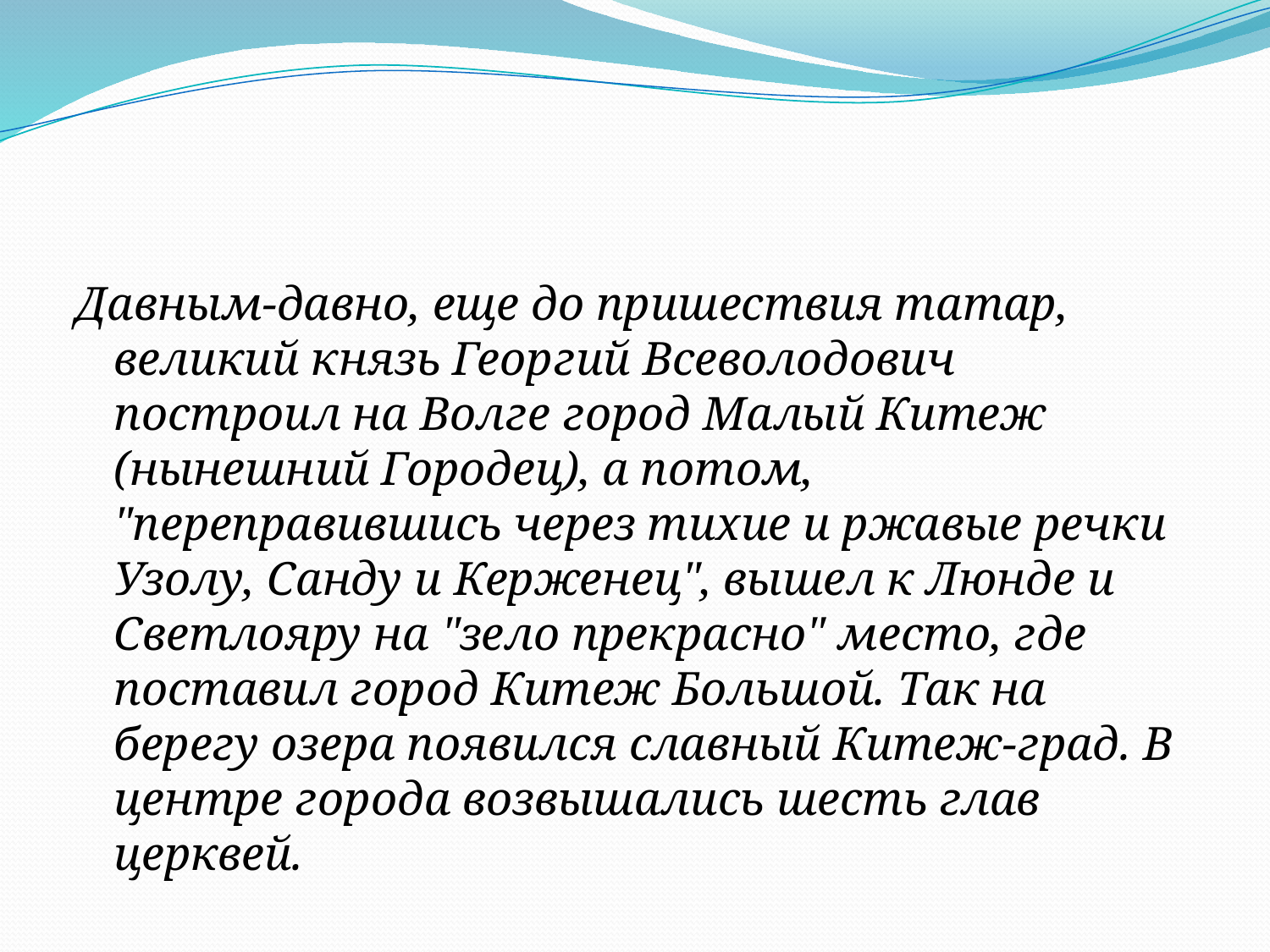

#
Давным-давно, еще до пришествия татар, великий князь Георгий Всеволодович построил на Волге город Малый Китеж (нынешний Городец), а потом, "переправившись через тихие и ржавые речки Узолу, Санду и Керженец", вышел к Люнде и Светлояру на "зело прекрасно" место, где поставил город Китеж Большой. Так на берегу озера появился славный Китеж-град. В центре города возвышались шесть глав церквей.